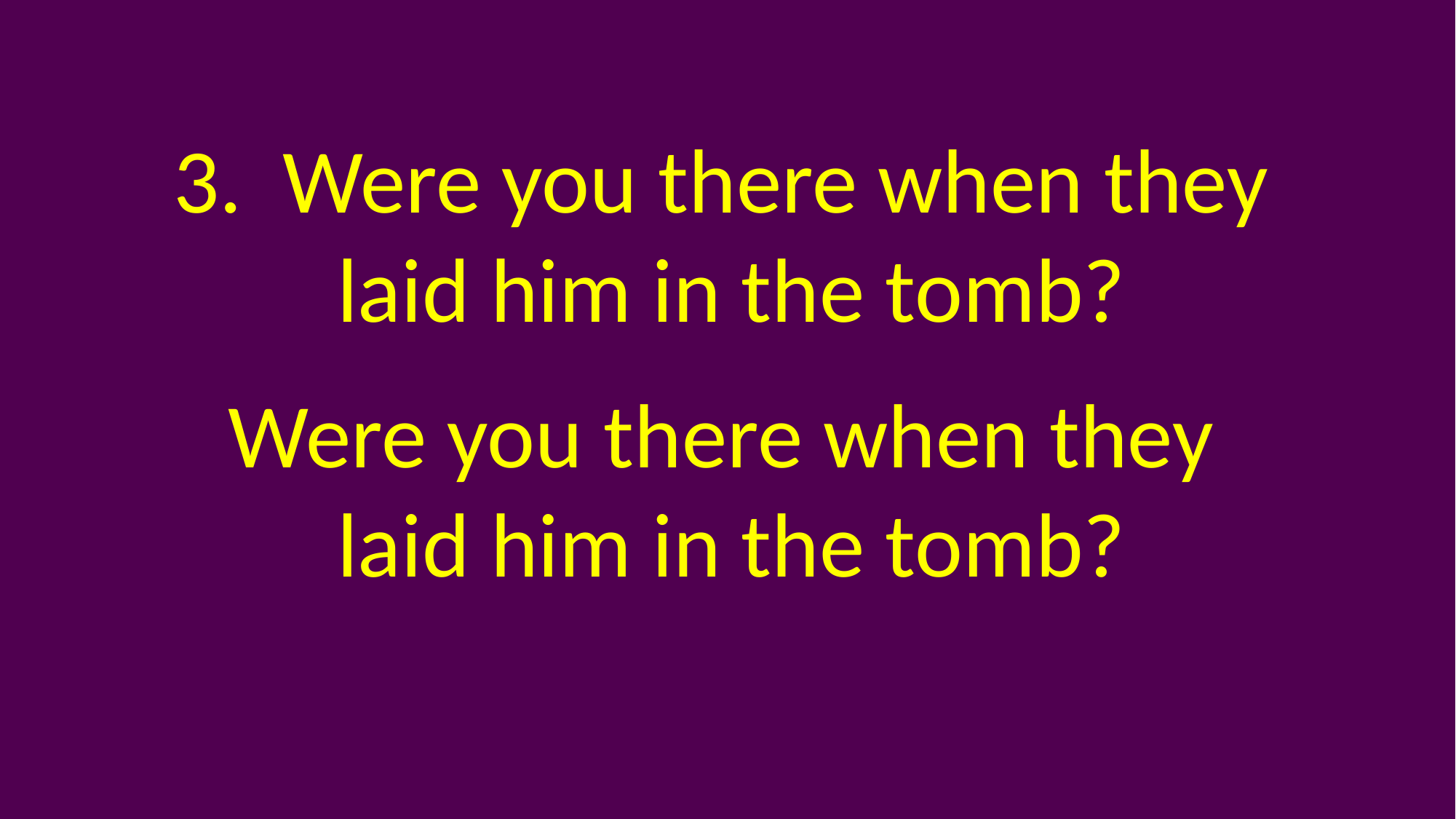

3.	Were you there when they
laid him in the tomb?
Were you there when they
laid him in the tomb?